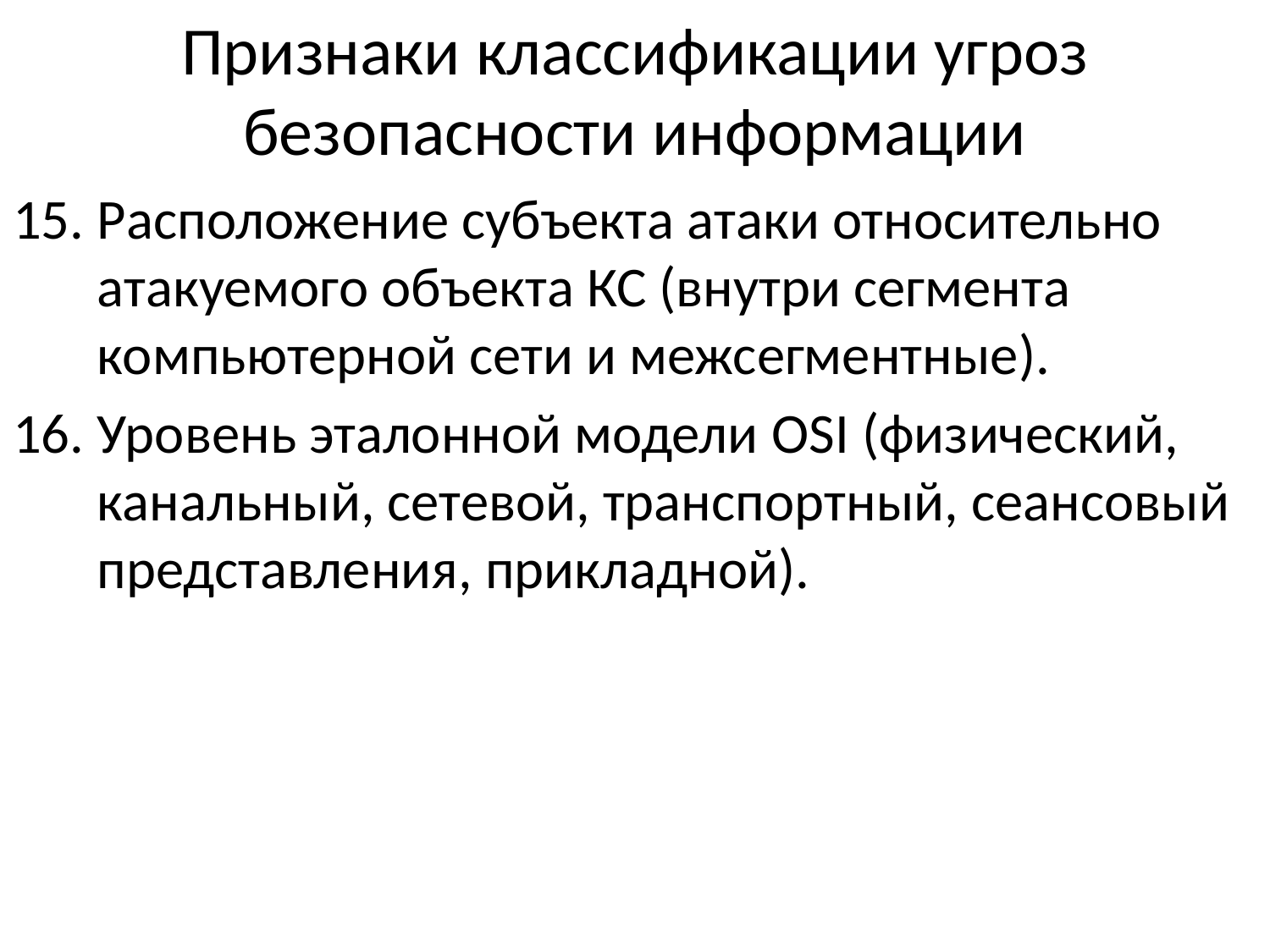

# Признаки классификации угроз безопасности информации
Расположение субъекта атаки относительно атакуемого объекта КС (внутри сегмента компьютерной сети и межсегментные).
Уровень эталонной модели OSI (физический, канальный, сетевой, транспортный, сеансовый представления, прикладной).